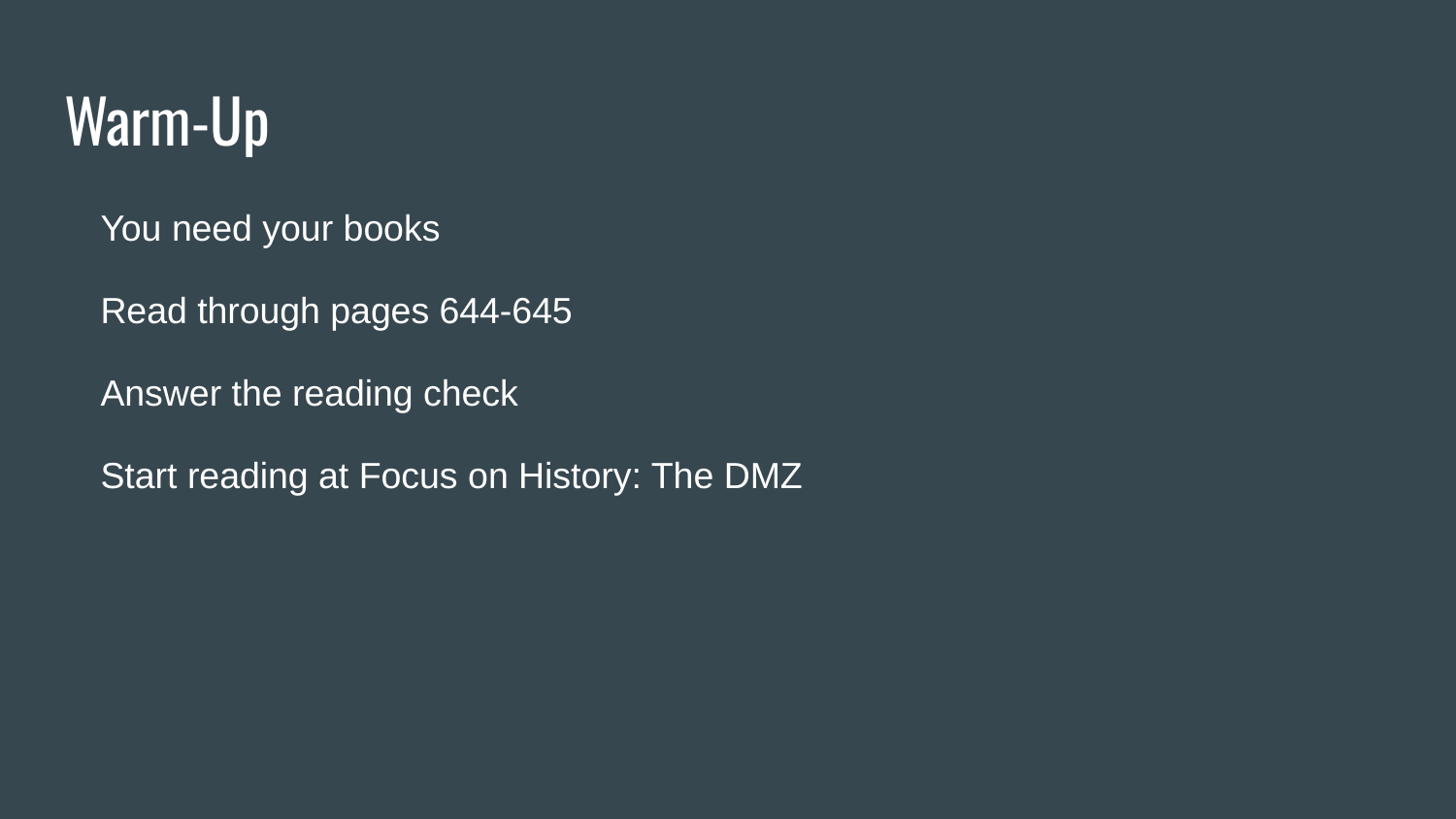

# Warm-Up
You need your books
Read through pages 644-645
Answer the reading check
Start reading at Focus on History: The DMZ